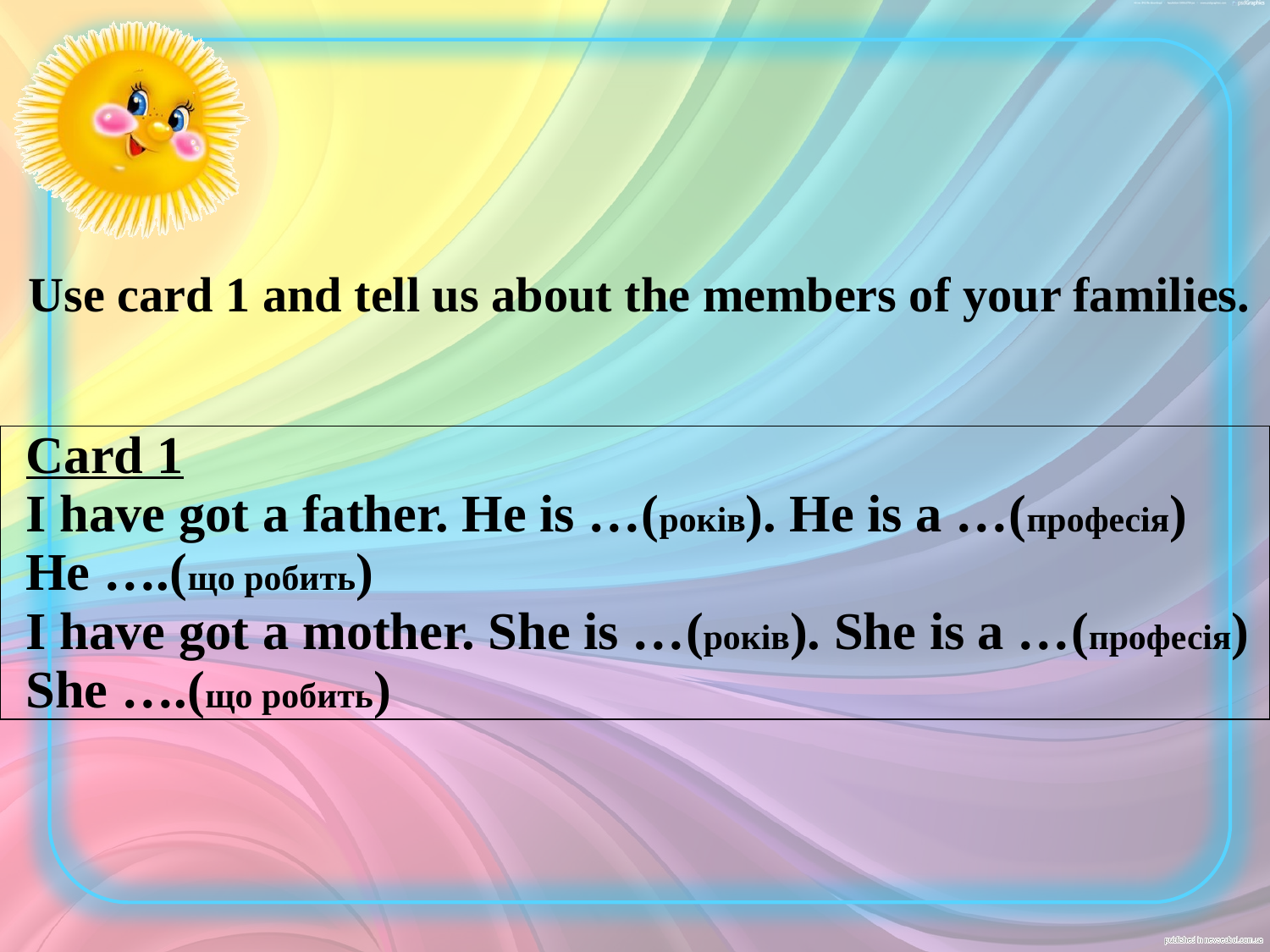

Use card 1 and tell us about the members of your families.
| Card 1 I have got a father. He is …(років). He is a …(професія) He ….(що робить) I have got a mother. She is …(років). She is a …(професія) She ….(що робить) |
| --- |